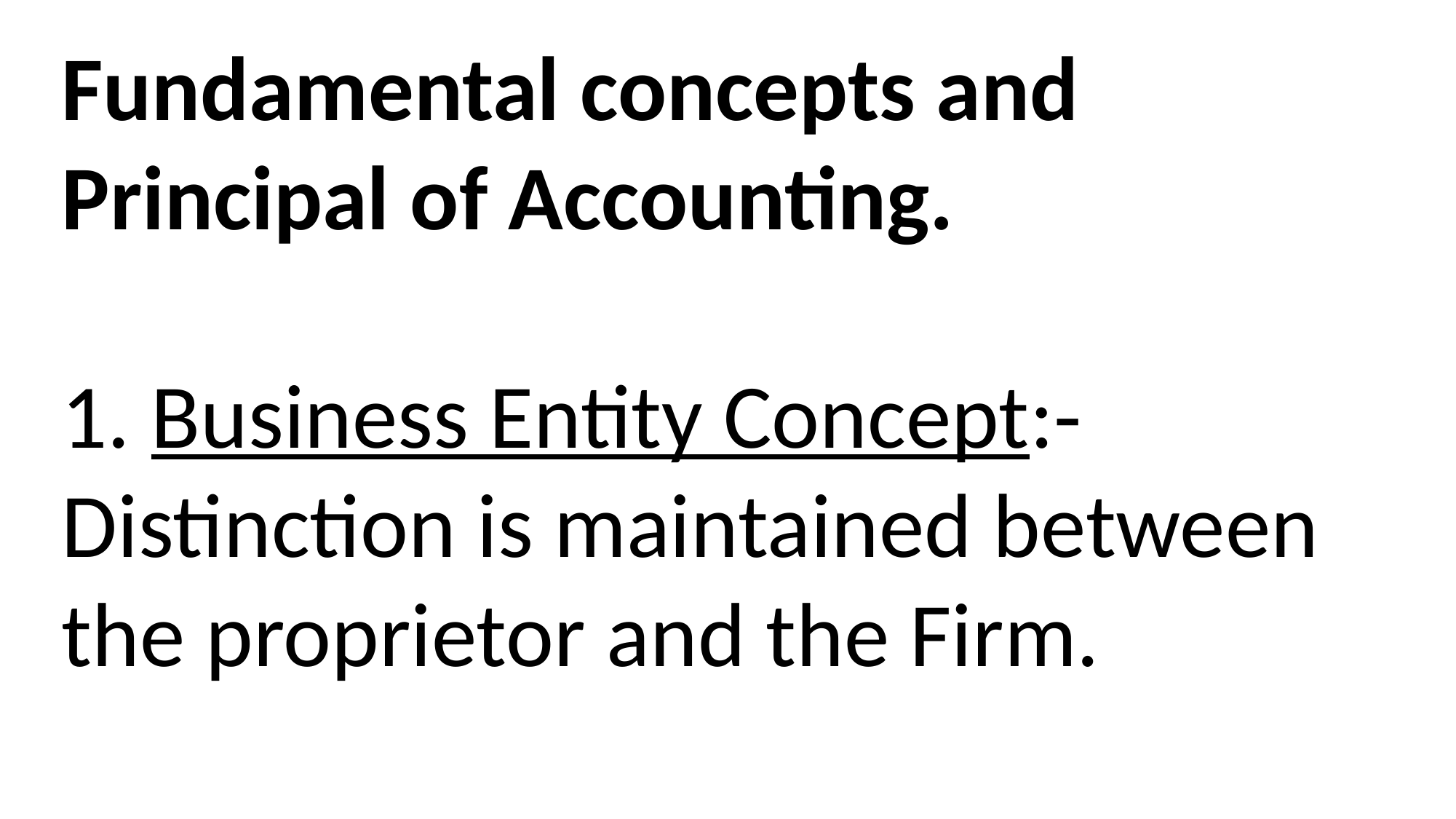

Fundamental concepts and Principal of Accounting.

1. Business Entity Concept:-Distinction is maintained between the proprietor and the Firm.